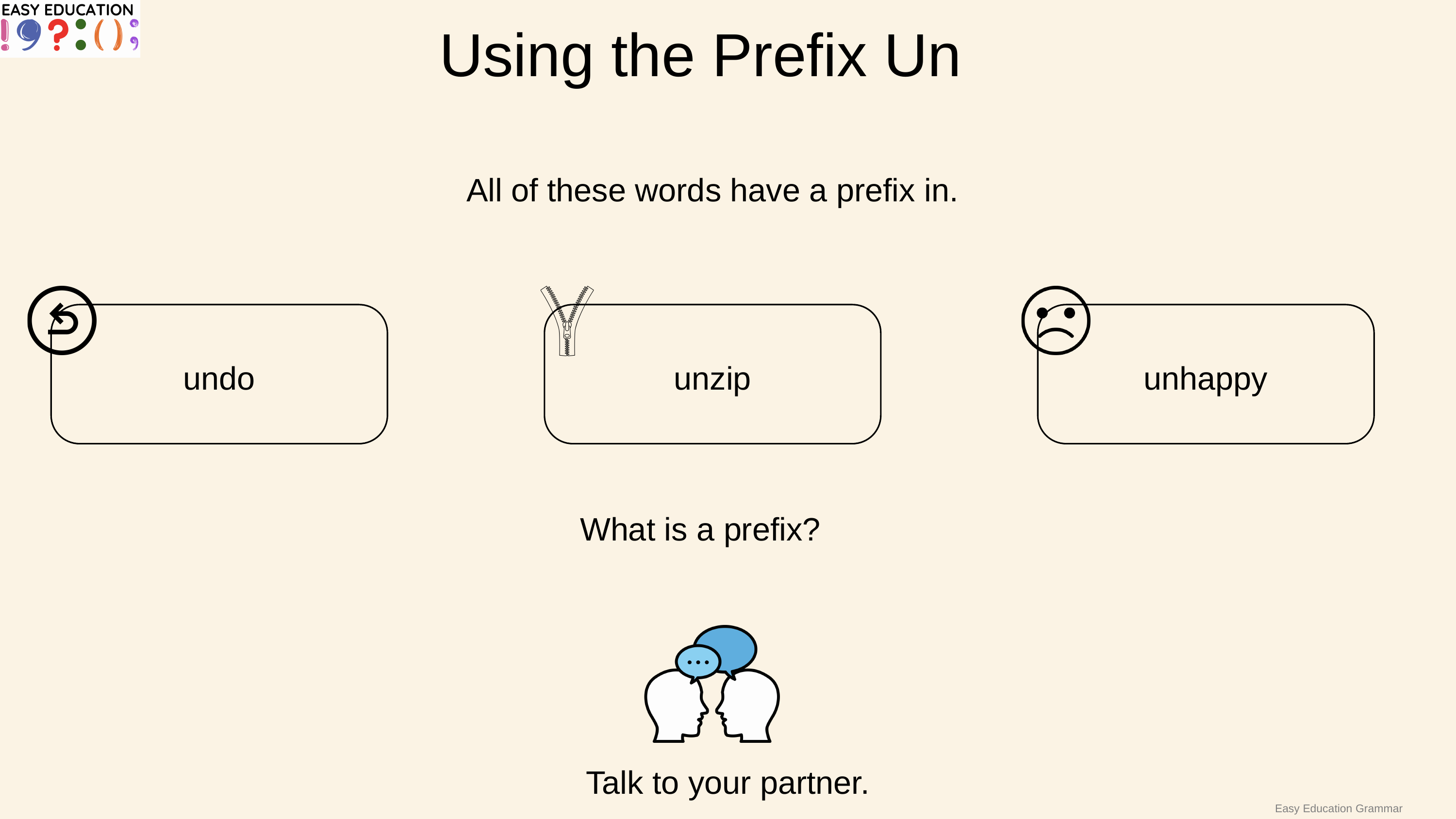

Using the Prefix Un
All of these words have a prefix in.

undo
unzip
unhappy
What is a prefix?

Talk to your partner.